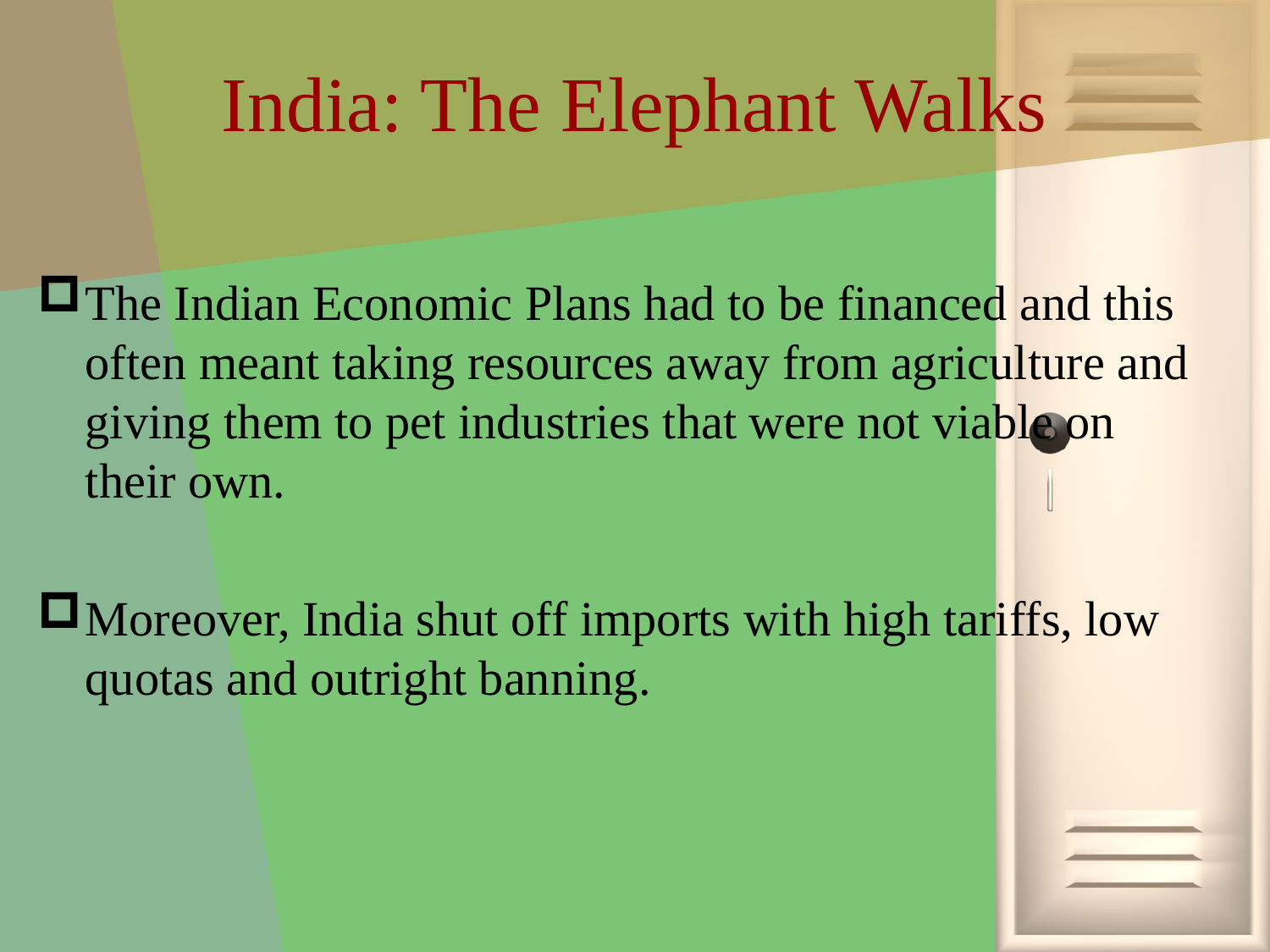

# India: The Elephant Walks
The Indian Economic Plans had to be financed and this often meant taking resources away from agriculture and giving them to pet industries that were not viable on their own.

Moreover, India shut off imports with high tariffs, low quotas and outright banning.